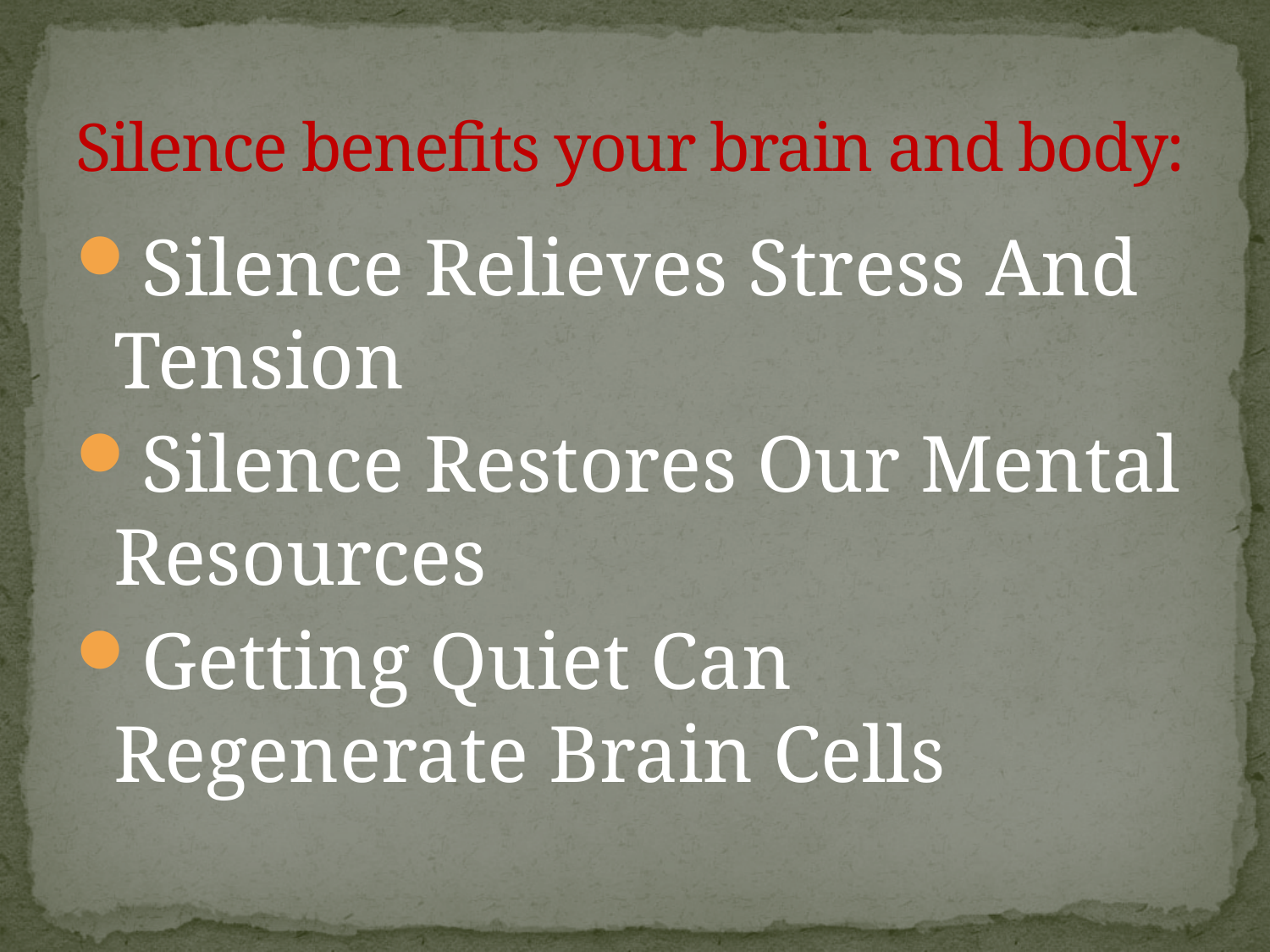

# Silence benefits your brain and body:
Silence Relieves Stress And Tension
Silence Restores Our Mental Resources
Getting Quiet Can Regenerate Brain Cells